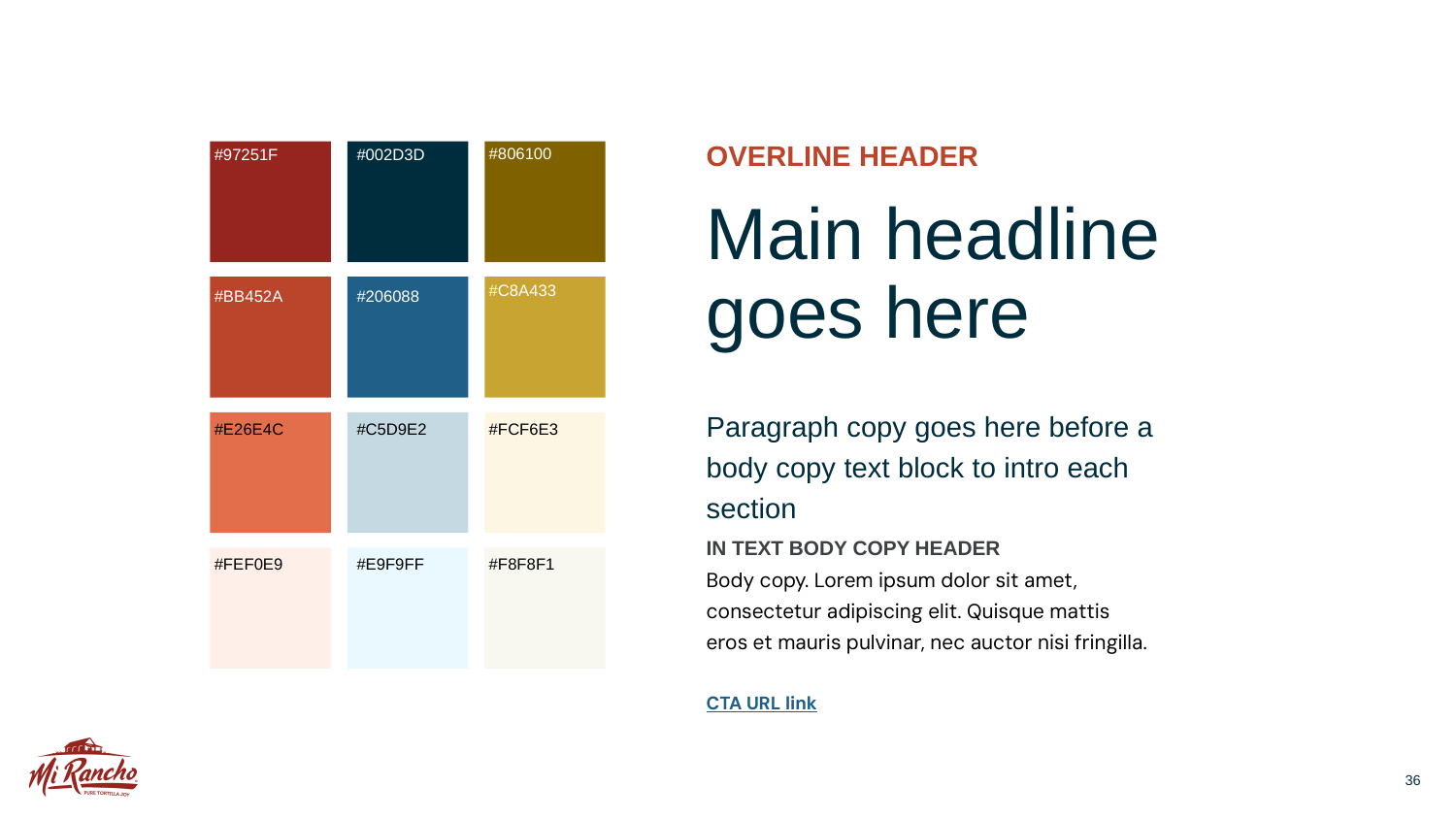

OVERLINE HEADER
#806100
#97251F
#002D3D

Main headline goes here
#C8A433
#BB452A

#206088

Paragraph copy goes here before a body copy text block to intro each section
#FCF6E3

#E26E4C

#C5D9E2

IN TEXT BODY COPY HEADER
Body copy. Lorem ipsum dolor sit amet, consectetur adipiscing elit. Quisque mattis eros et mauris pulvinar, nec auctor nisi fringilla.
#F8F8F1

#FEF0E9

#E9F9FF

CTA URL link
36